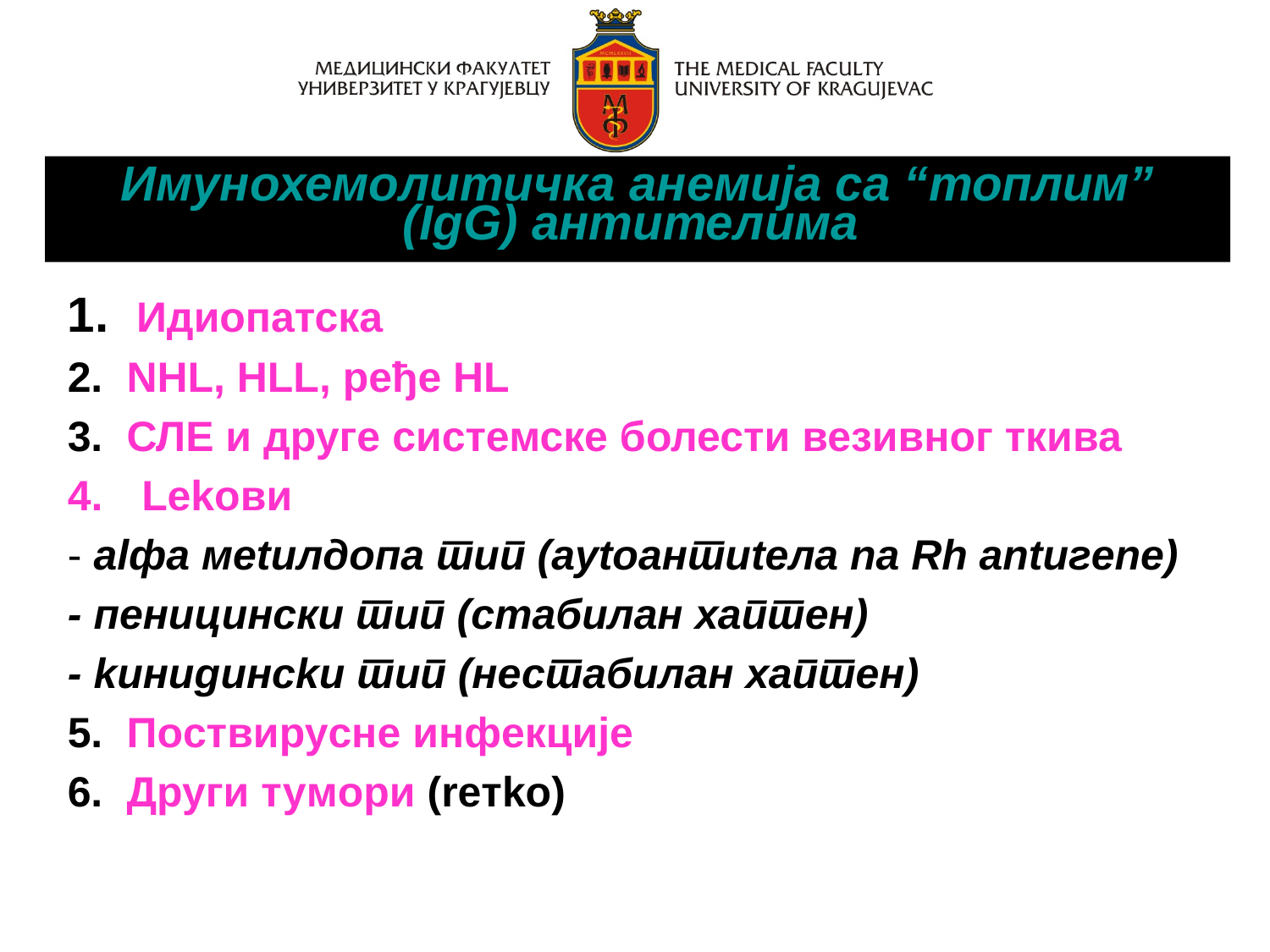

Имунохемолитичка анемија са “топлим” (IgG) антителима
1.  Идиопатскa
2.  NHL, HLL, ређe HL
3.  СЛЕ и друге системске болести везивног ткива
Lekoви
- alфa меtилдопа тип (aуtoaнтиteлa na Rh antигene)
- пеницински тип (стабилaн хаптен)
- kинидинсkи тип (нестабилан хаптен)
5.  Поствируснe инфeкције
6.  Други тумoри (reтkо)